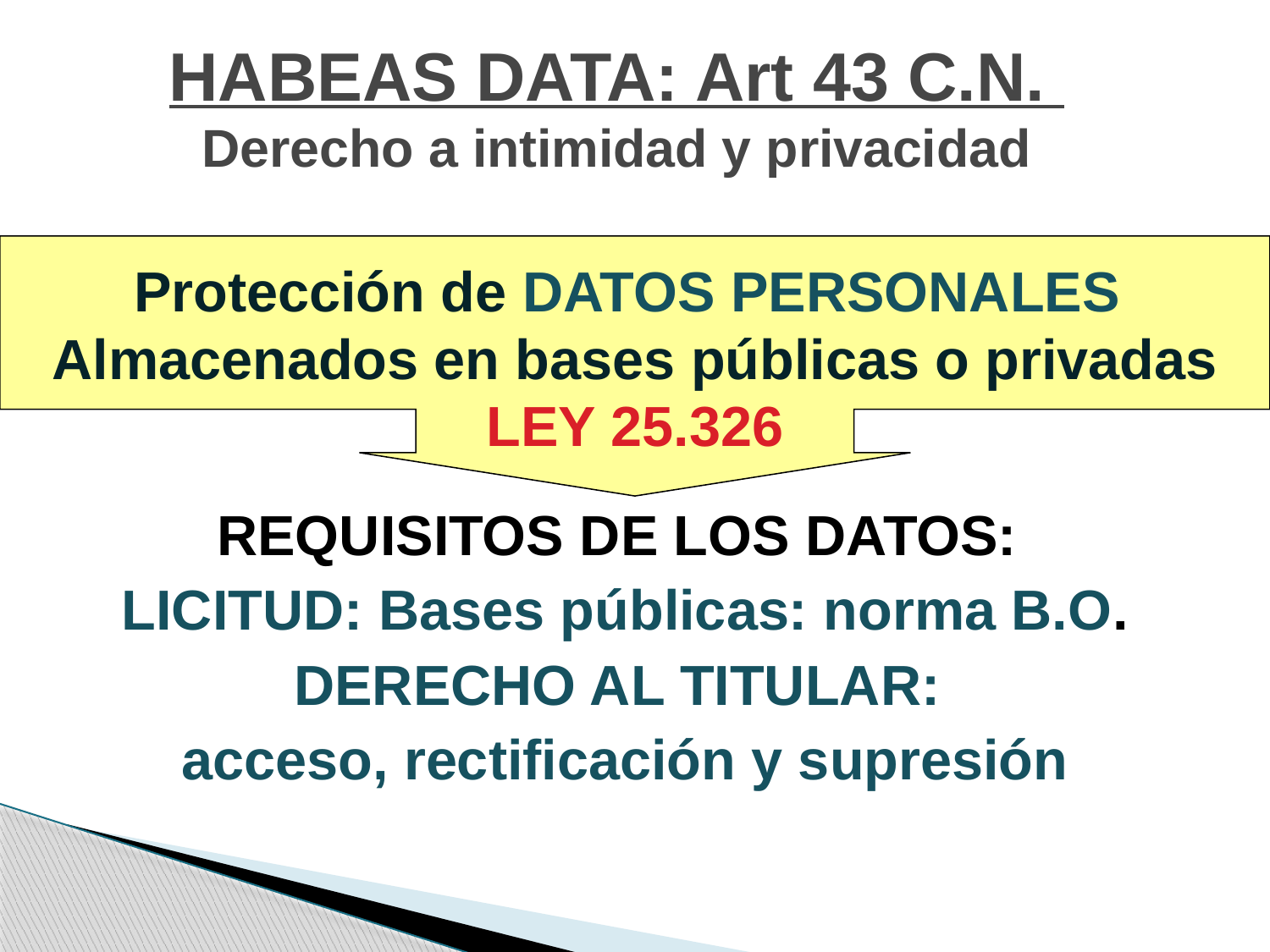

# HABEAS DATA: Art 43 C.N. Derecho a intimidad y privacidad

REQUISITOS DE LOS DATOS:
LICITUD: Bases públicas: norma B.O.
DERECHO AL TITULAR:
acceso, rectificación y supresión

Protección de DATOS PERSONALES
Almacenados en bases públicas o privadas
LEY 25.326